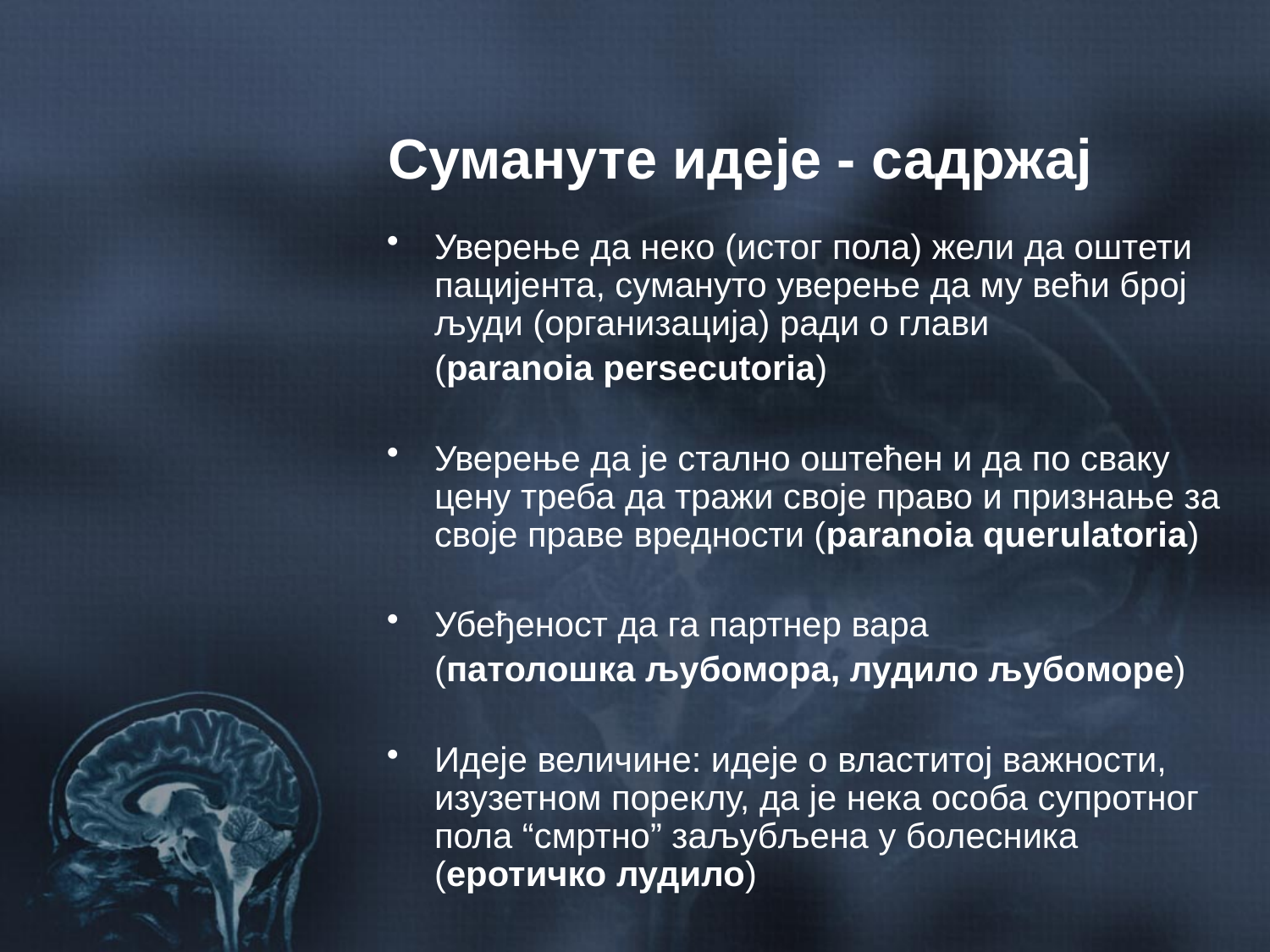

# Сумануте идеје - садржај
Уверење да неко (истог пола) жели да оштети пацијента, сумануто уверење да му већи број људи (организација) ради о глави
	(paranoia persecutoria)

Уверење да је стално оштећен и да по сваку цену треба да тражи своје право и признање за своје праве вредности (paranoia querulatoria)

Убеђеност да га партнер вара
	(патолошка љубомора, лудило љубоморе)

Идеје величине: идеје о властитој важности, изузетном пореклу, да је нека особа супротног пола “смртно” заљубљена у болесника (еротичко лудило)